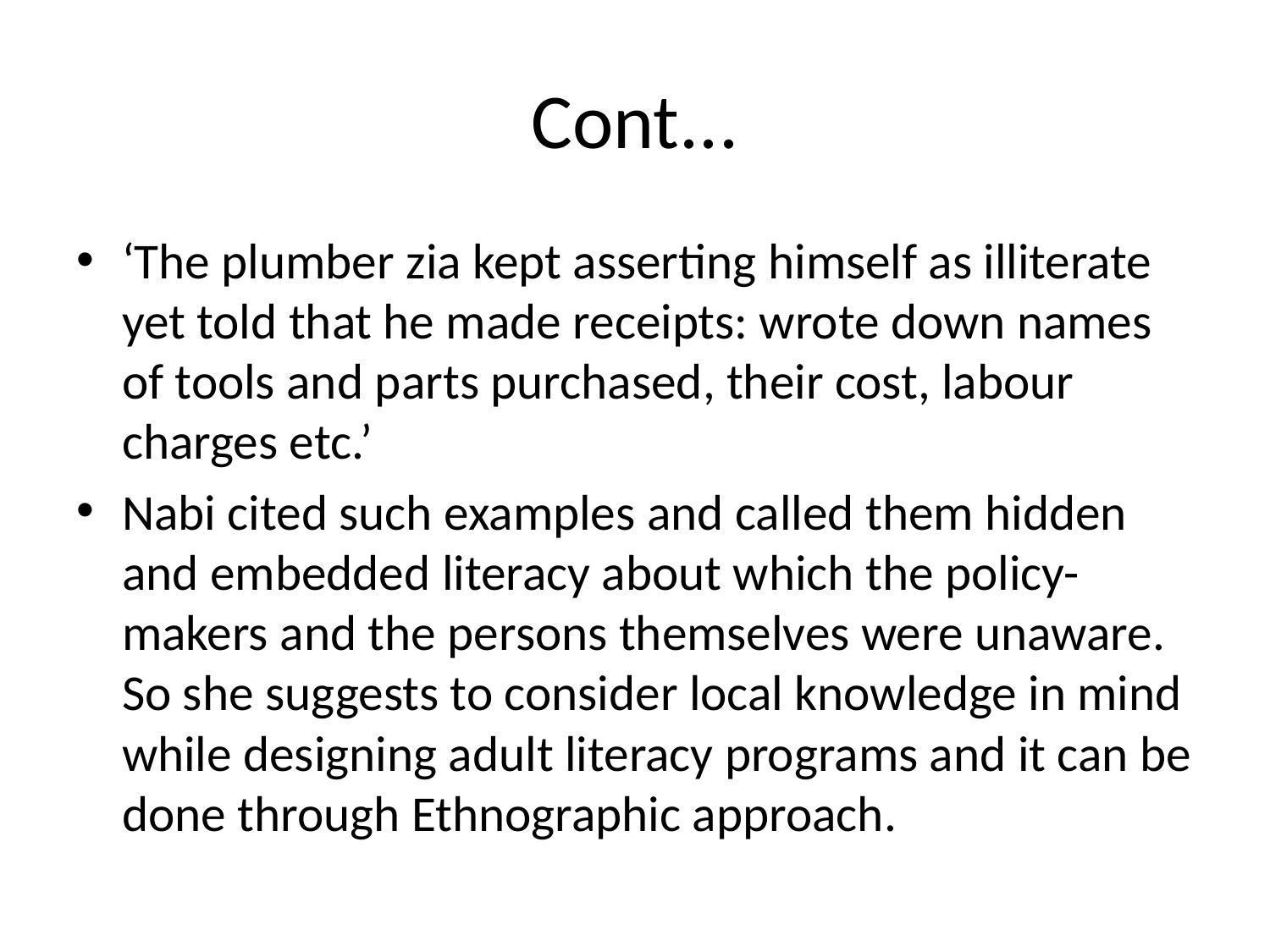

# Cont...
‘The plumber zia kept asserting himself as illiterate yet told that he made receipts: wrote down names of tools and parts purchased, their cost, labour charges etc.’
Nabi cited such examples and called them hidden and embedded literacy about which the policy- makers and the persons themselves were unaware. So she suggests to consider local knowledge in mind while designing adult literacy programs and it can be done through Ethnographic approach.